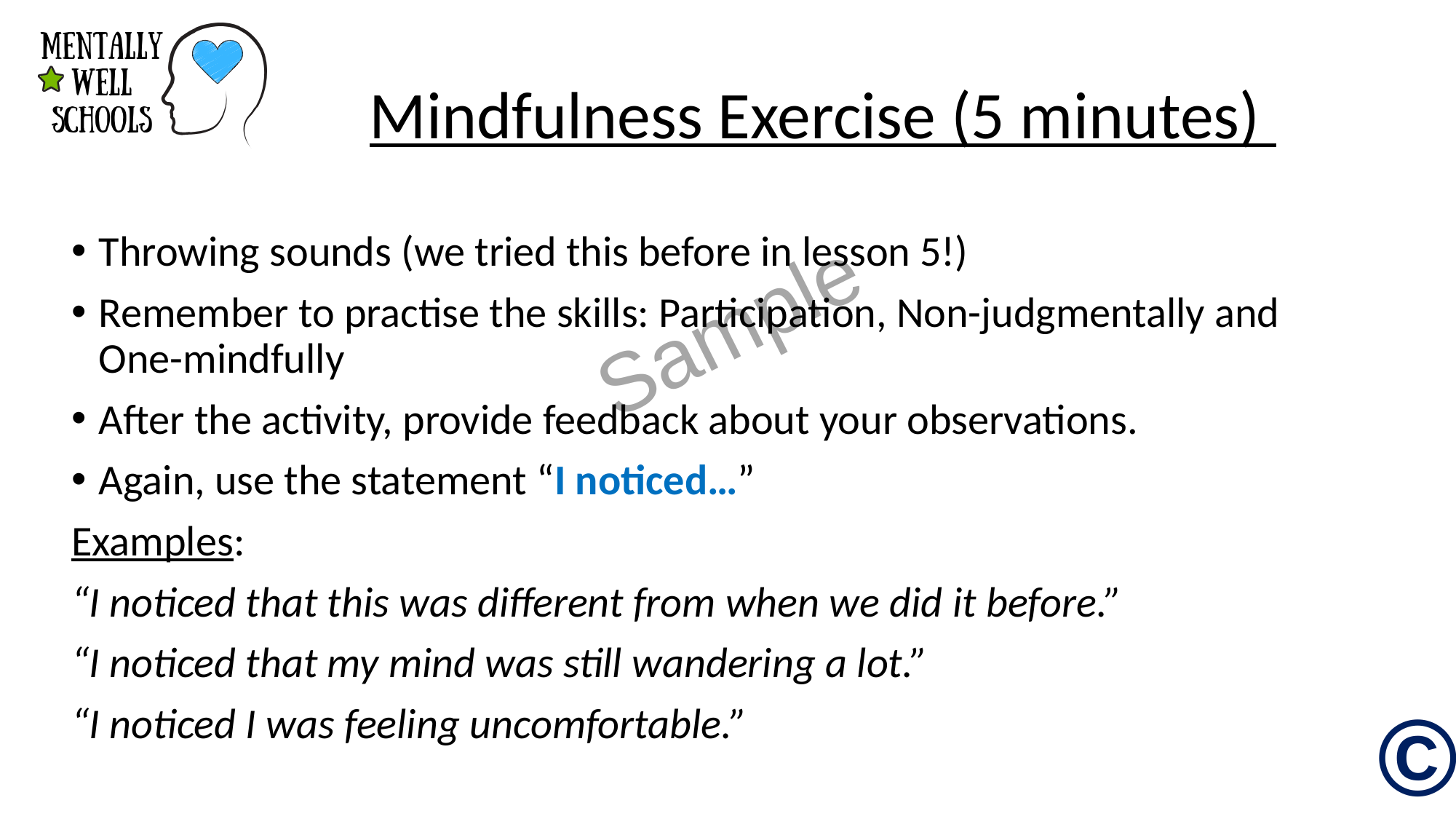

# Mindfulness Exercise (5 minutes)
Throwing sounds (we tried this before in lesson 5!)
Remember to practise the skills: Participation, Non-judgmentally and One-mindfully
After the activity, provide feedback about your observations.
Again, use the statement “I noticed…”
Examples:
“I noticed that this was different from when we did it before.”
“I noticed that my mind was still wandering a lot.”
“I noticed I was feeling uncomfortable.”